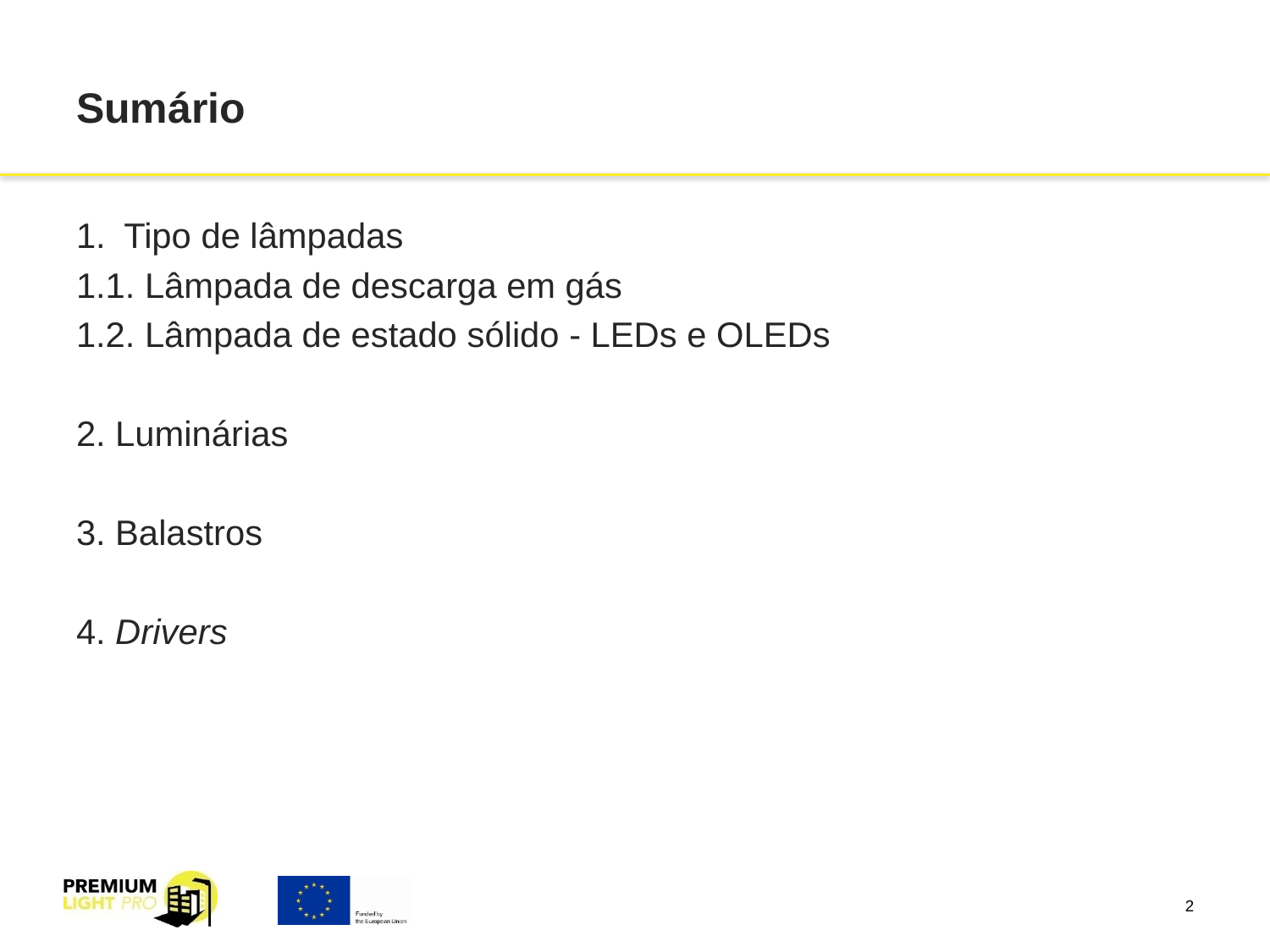

# Sumário
Tipo de lâmpadas
1.1. Lâmpada de descarga em gás
1.2. Lâmpada de estado sólido - LEDs e OLEDs

2. Luminárias

3. Balastros

4. Drivers